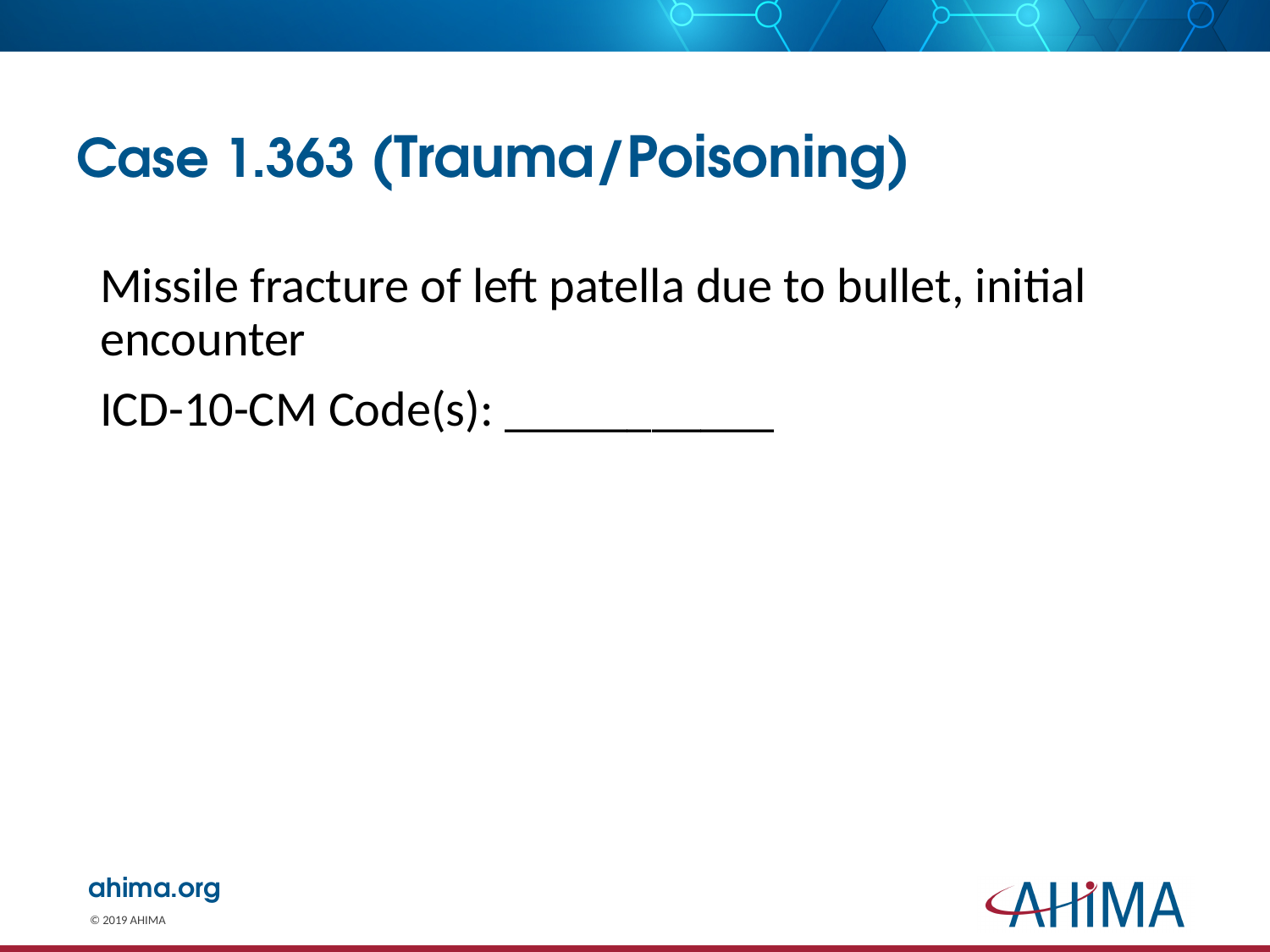

# Case 1.363 (Trauma/Poisoning)
Missile fracture of left patella due to bullet, initial encounter
ICD-10-CM Code(s): ___________